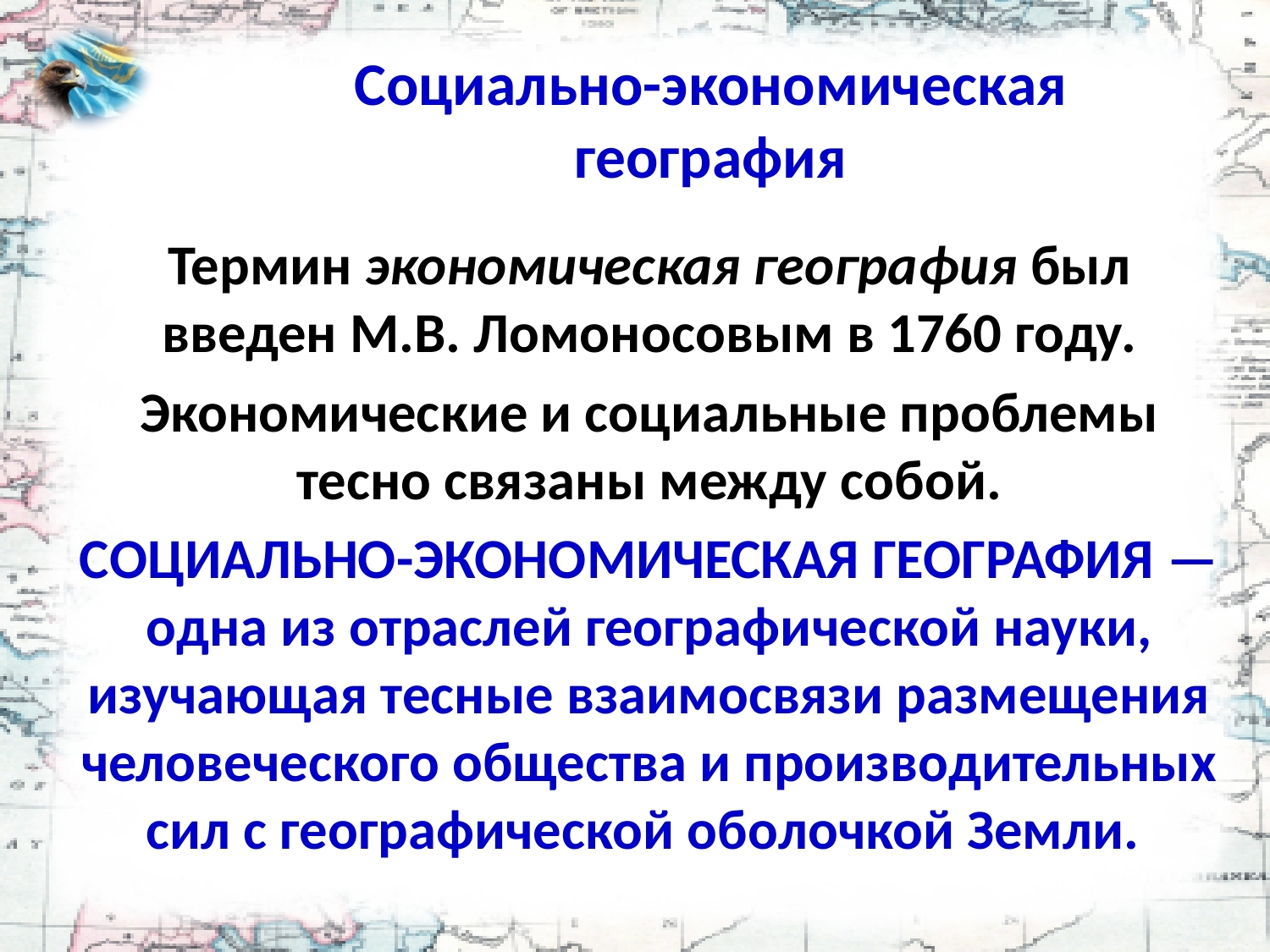

# Социально-экономическая география
Термин экономическая география был введен М.В. Ломоносо­вым в 1760 году.
Экономические и социальные проблемы тесно связаны между со­бой.
СОЦИАЛЬНО-ЭКОНОМИЧЕСКАЯ ГЕОГРАФИЯ — одна из отраслей географи­ческой науки, изучающая тесные взаимосвязи размещения человече­ского общества и производительных сил с географической оболочкой Земли.